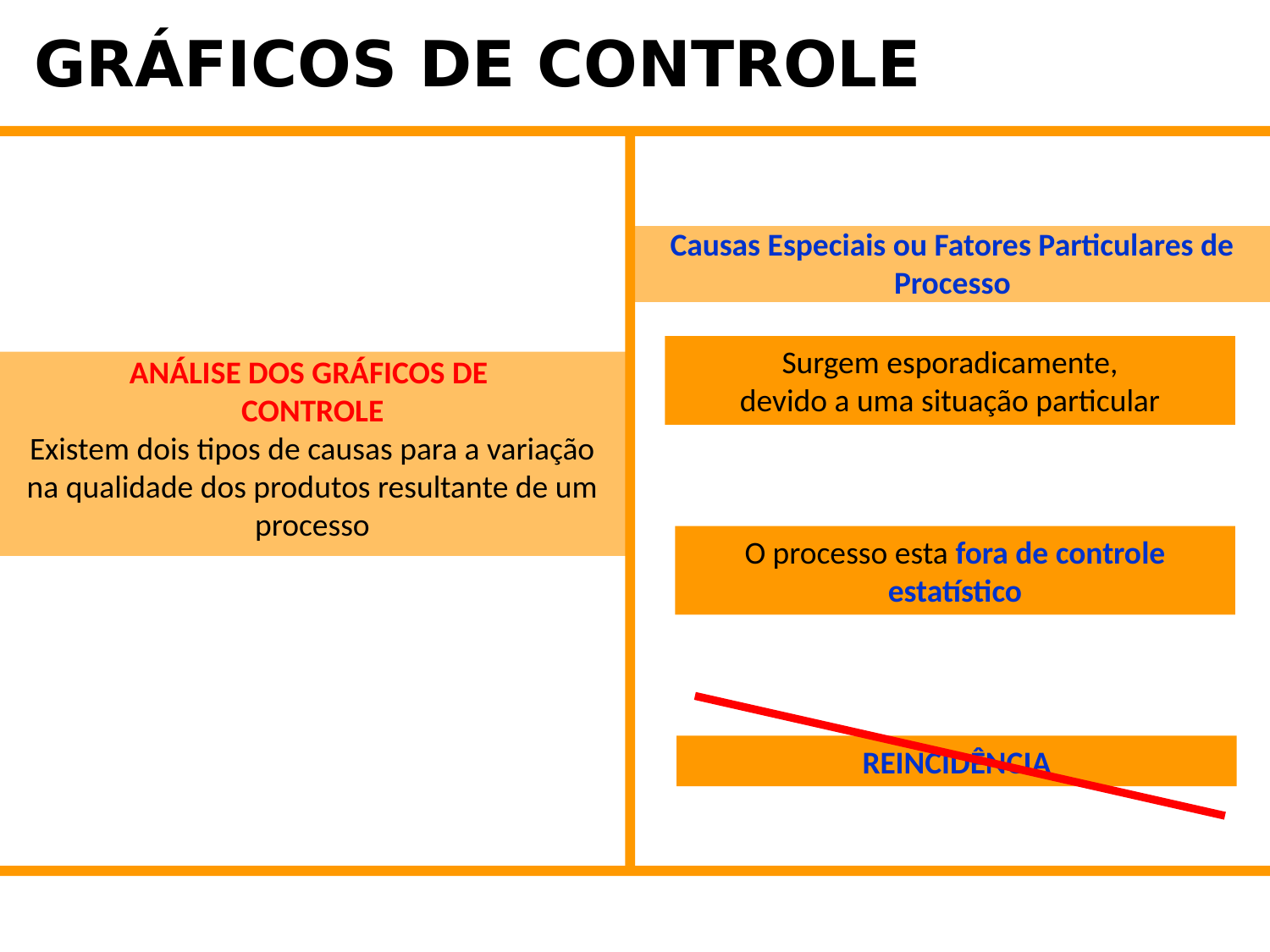

GRÁFICOS DE CONTROLE

Causas Especiais ou Fatores Particulares de Processo

Surgem esporadicamente,
devido a uma situação particular
ANÁLISE DOS GRÁFICOS DE
CONTROLE
Existem dois tipos de causas para a variação na qualidade dos produtos resultante de um processo

O processo esta fora de controle estatístico

REINCIDÊNCIA